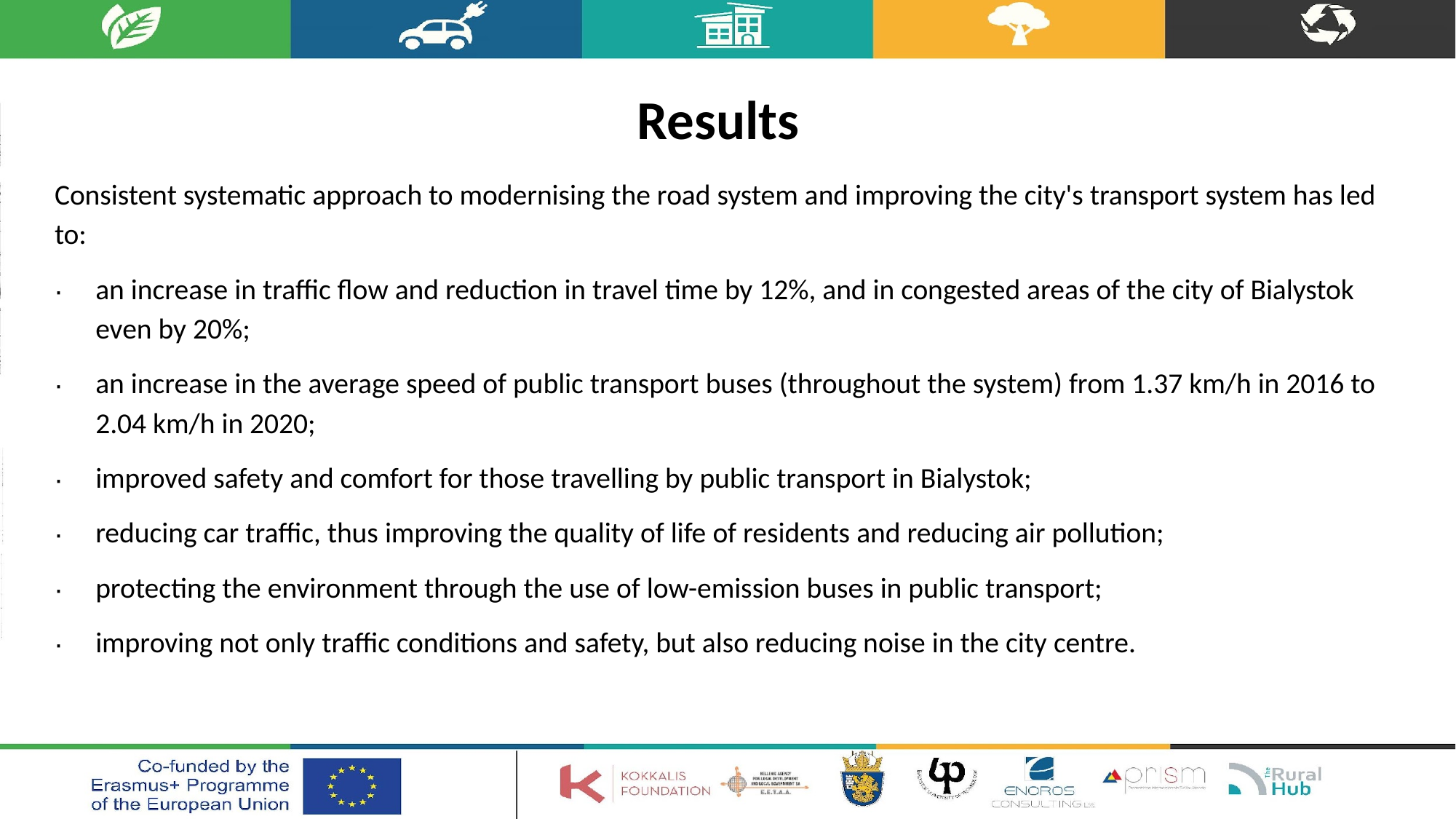

# Results
Consistent systematic approach to modernising the road system and improving the city's transport system has led to:
an increase in traffic flow and reduction in travel time by 12%, and in congested areas of the city of Bialystok even by 20%;
an increase in the average speed of public transport buses (throughout the system) from 1.37 km/h in 2016 to 2.04 km/h in 2020;
improved safety and comfort for those travelling by public transport in Bialystok;
reducing car traffic, thus improving the quality of life of residents and reducing air pollution;
protecting the environment through the use of low-emission buses in public transport;
improving not only traffic conditions and safety, but also reducing noise in the city centre.